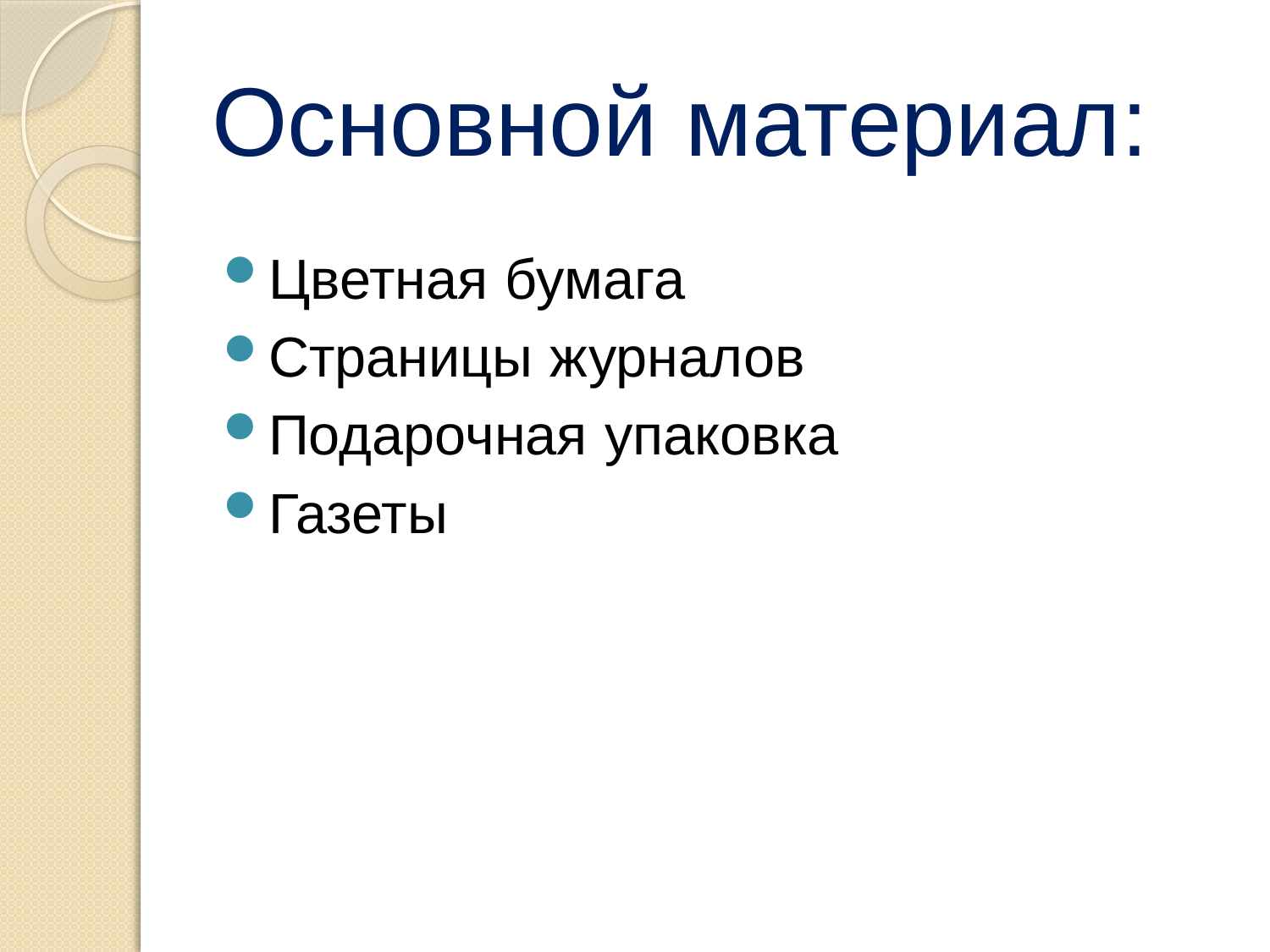

# Основной материал:
Цветная бумага
Страницы журналов
Подарочная упаковка
Газеты